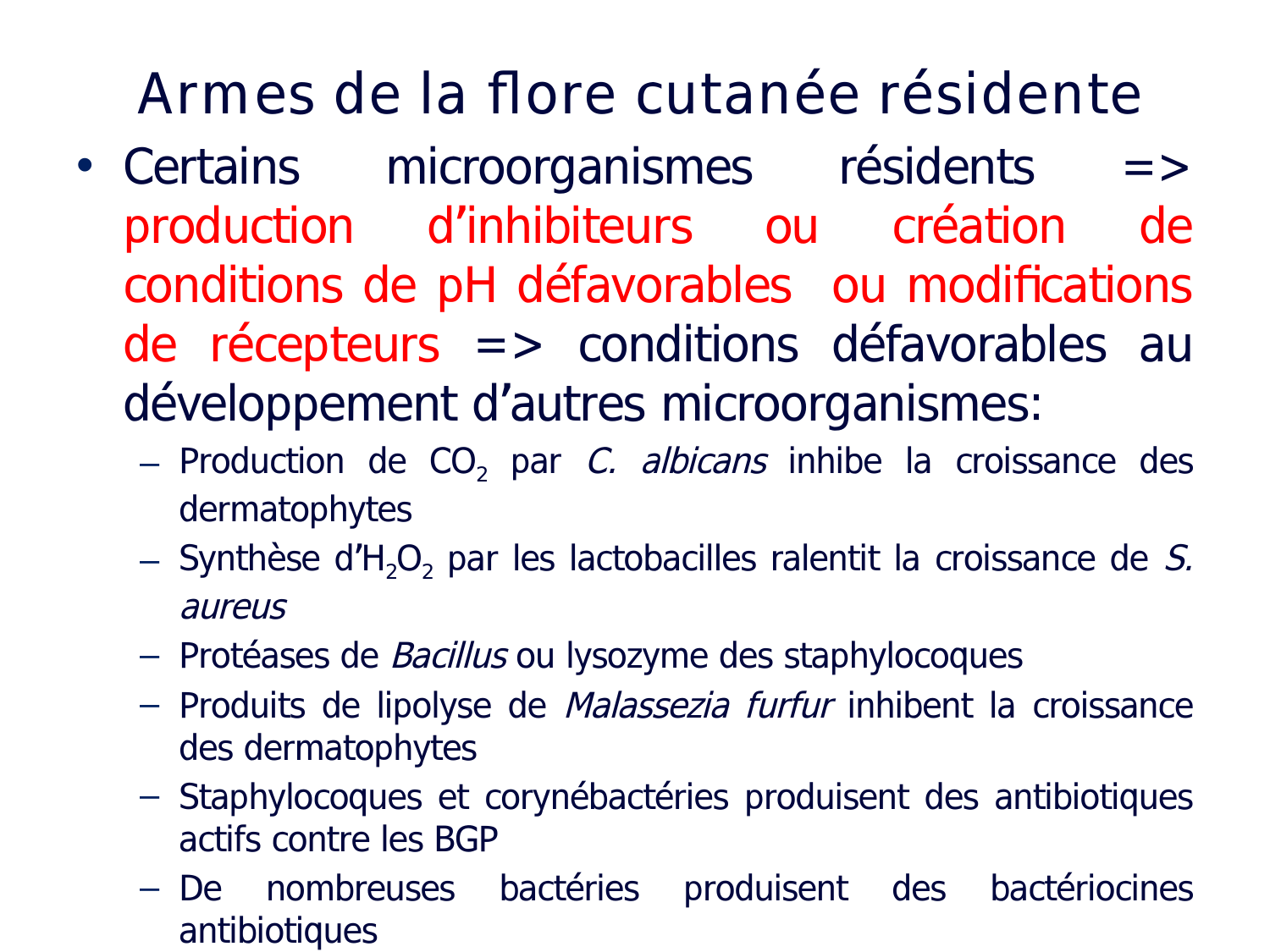

# Armes de la flore cutanée résidente
Certains microorganismes résidents => production d’inhibiteurs ou création de conditions de pH défavorables  ou modifications de récepteurs => conditions défavorables au développement d’autres microorganismes:
Production de CO2 par C. albicans inhibe la croissance des dermatophytes
Synthèse d’H2O2 par les lactobacilles ralentit la croissance de S. aureus
Protéases de Bacillus ou lysozyme des staphylocoques
Produits de lipolyse de Malassezia furfur inhibent la croissance des dermatophytes
Staphylocoques et corynébactéries produisent des antibiotiques actifs contre les BGP
De nombreuses bactéries produisent des bactériocines antibiotiques